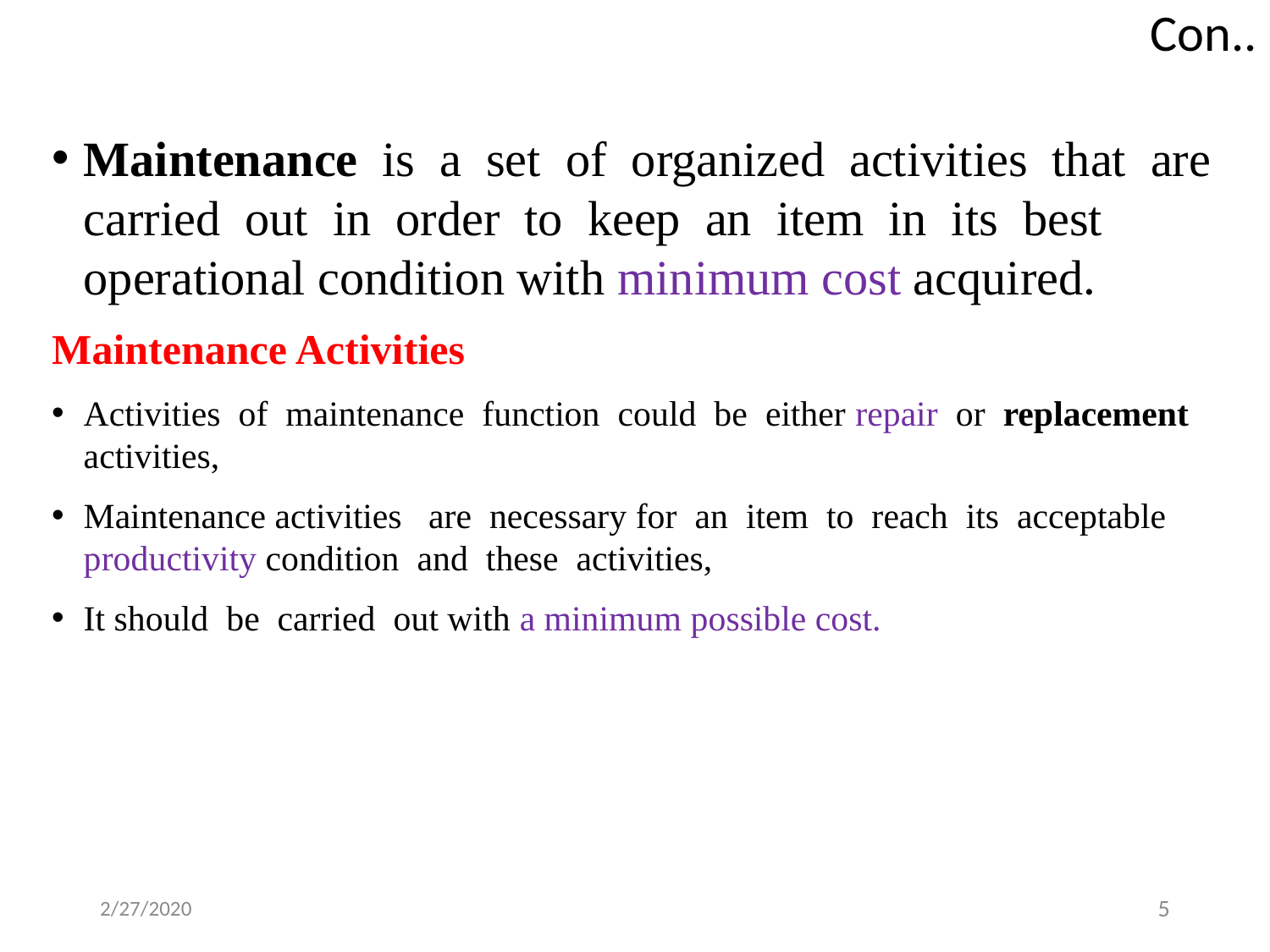

# Con..
Maintenance  is  a  set  of  organized  activities  that  are carried  out  in  order  to  keep  an  item  in  its  best operational condition with minimum cost acquired.
Maintenance Activities
Activities  of  maintenance  function  could  be  either repair  or  replacement  activities,
Maintenance activities   are  necessary for  an  item  to  reach  its  acceptable  productivity condition  and  these  activities,
It should  be  carried  out with a minimum possible cost.
2/27/2020
5